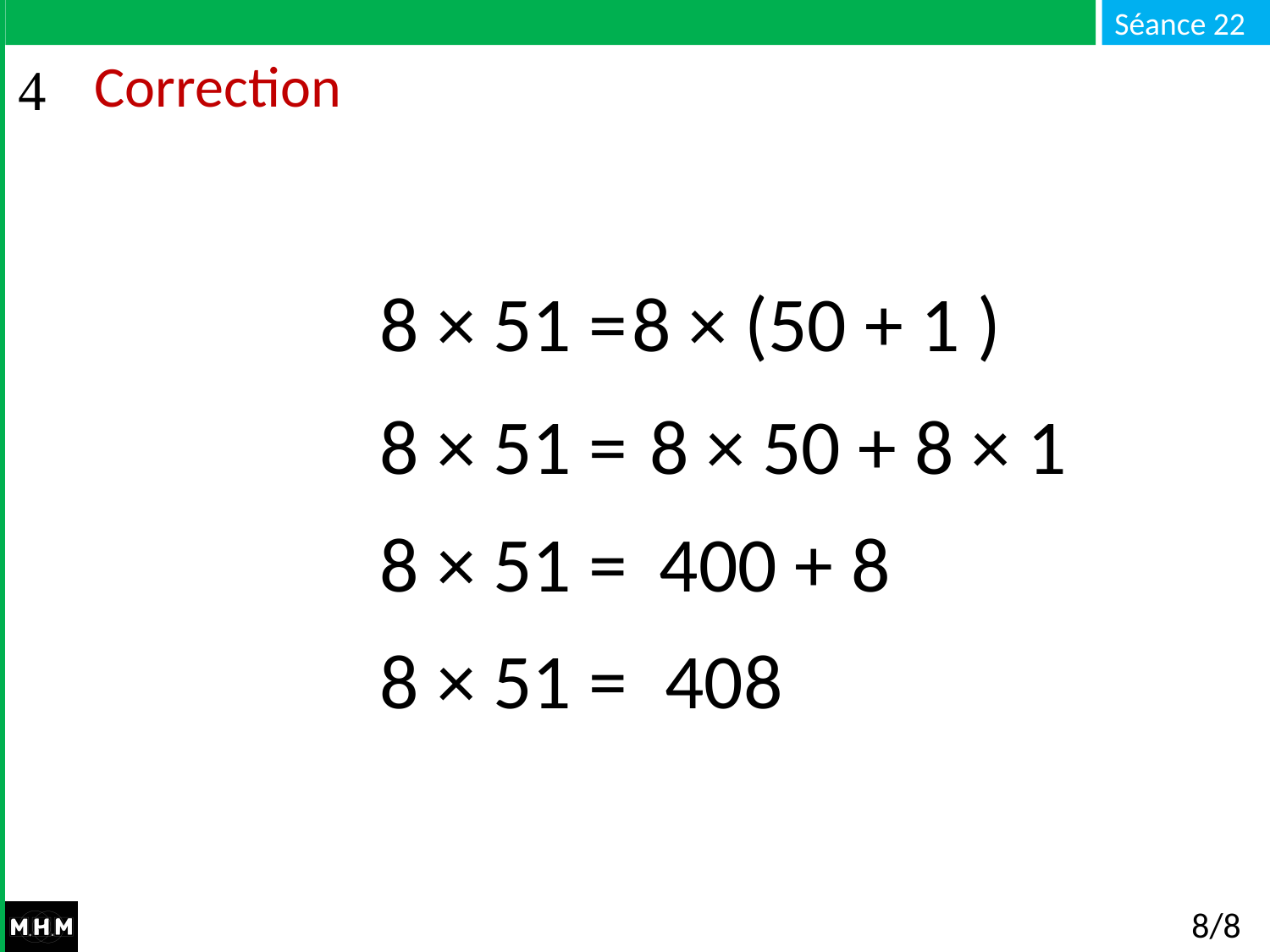

# Correction
 8 × 51 =
8 × (50 + 1 )
 8 × 51 =
 8 × 50 + 8 × 1
 8 × 51 =
 400 + 8
 408
 8 × 51 =
8/8